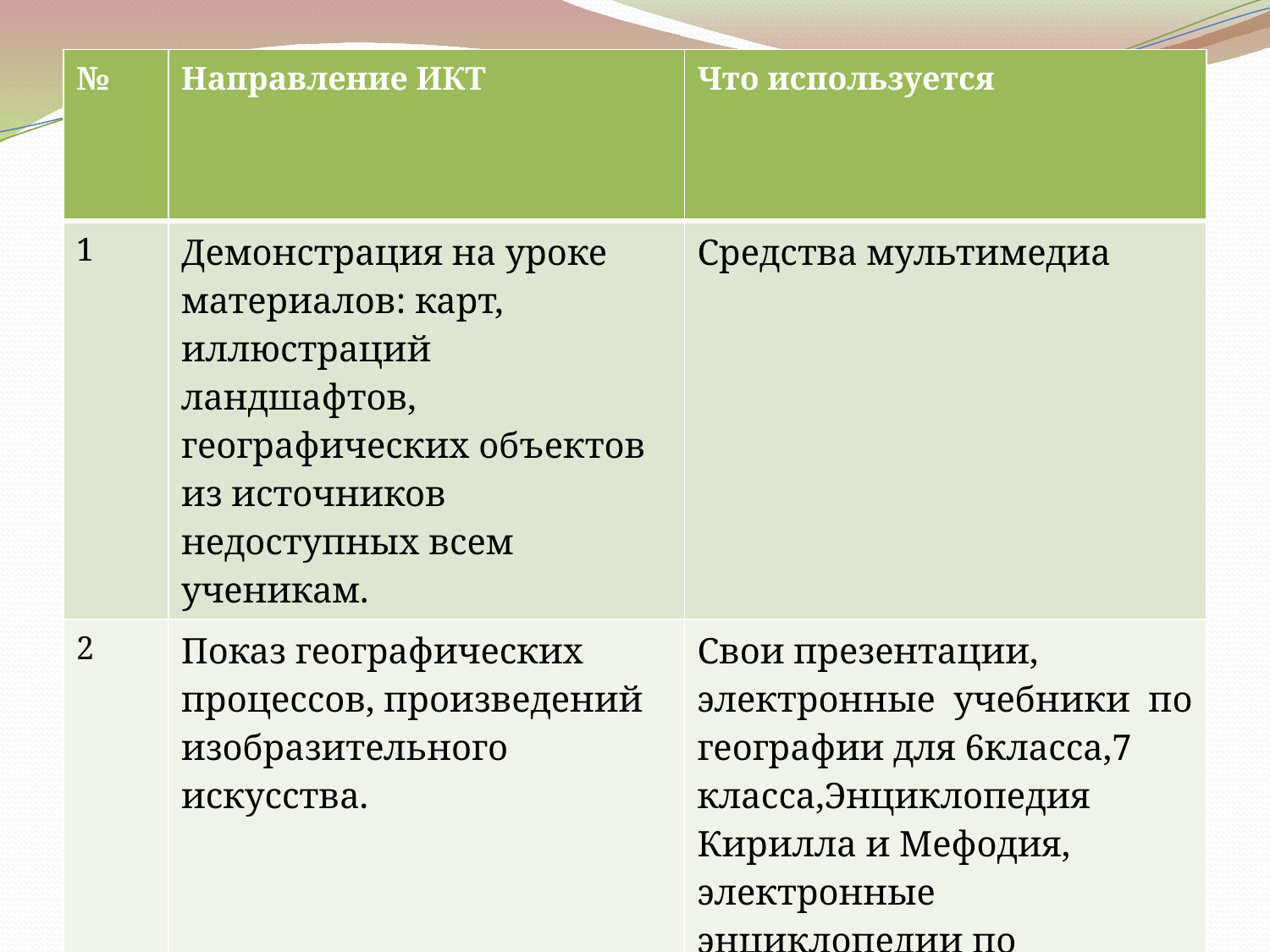

| № | Направление ИКТ | Что используется |
| --- | --- | --- |
| 1 | Демонстрация на уроке материалов: карт, иллюстраций ландшафтов, географических объектов из источников недоступных всем ученикам. | Средства мультимедиа |
| 2 | Показ географических процессов, произведений изобразительного искусства. | Свои презентации, электронные учебники по географии для 6класса,7 класса,Энциклопедия Кирилла и Мефодия, электронные энциклопедии по изобразительному искусству. |
#